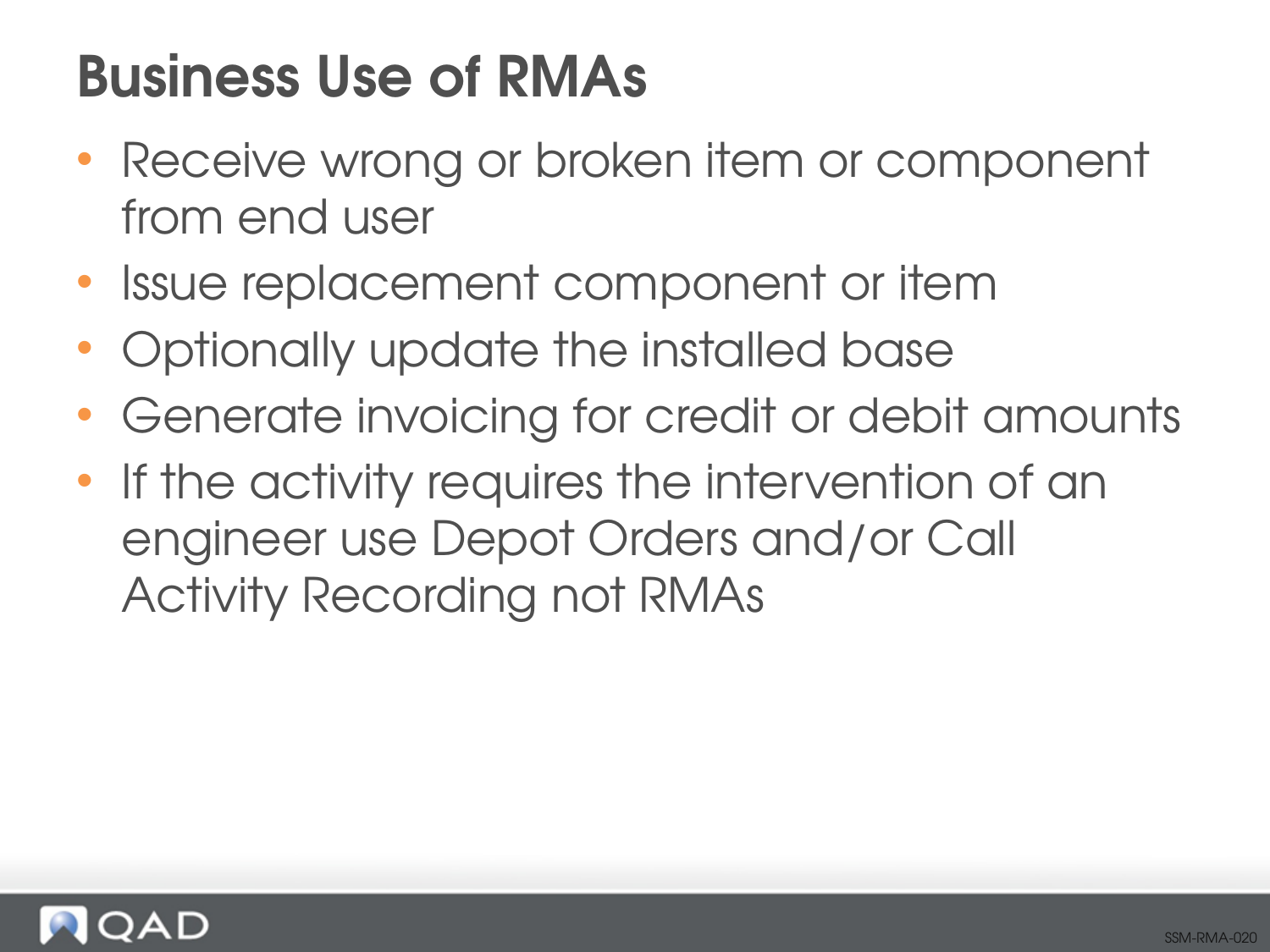

# Business Use of RMAs
Receive wrong or broken item or component from end user
Issue replacement component or item
Optionally update the installed base
Generate invoicing for credit or debit amounts
If the activity requires the intervention of an engineer use Depot Orders and/or Call Activity Recording not RMAs

SSM-RMA-020